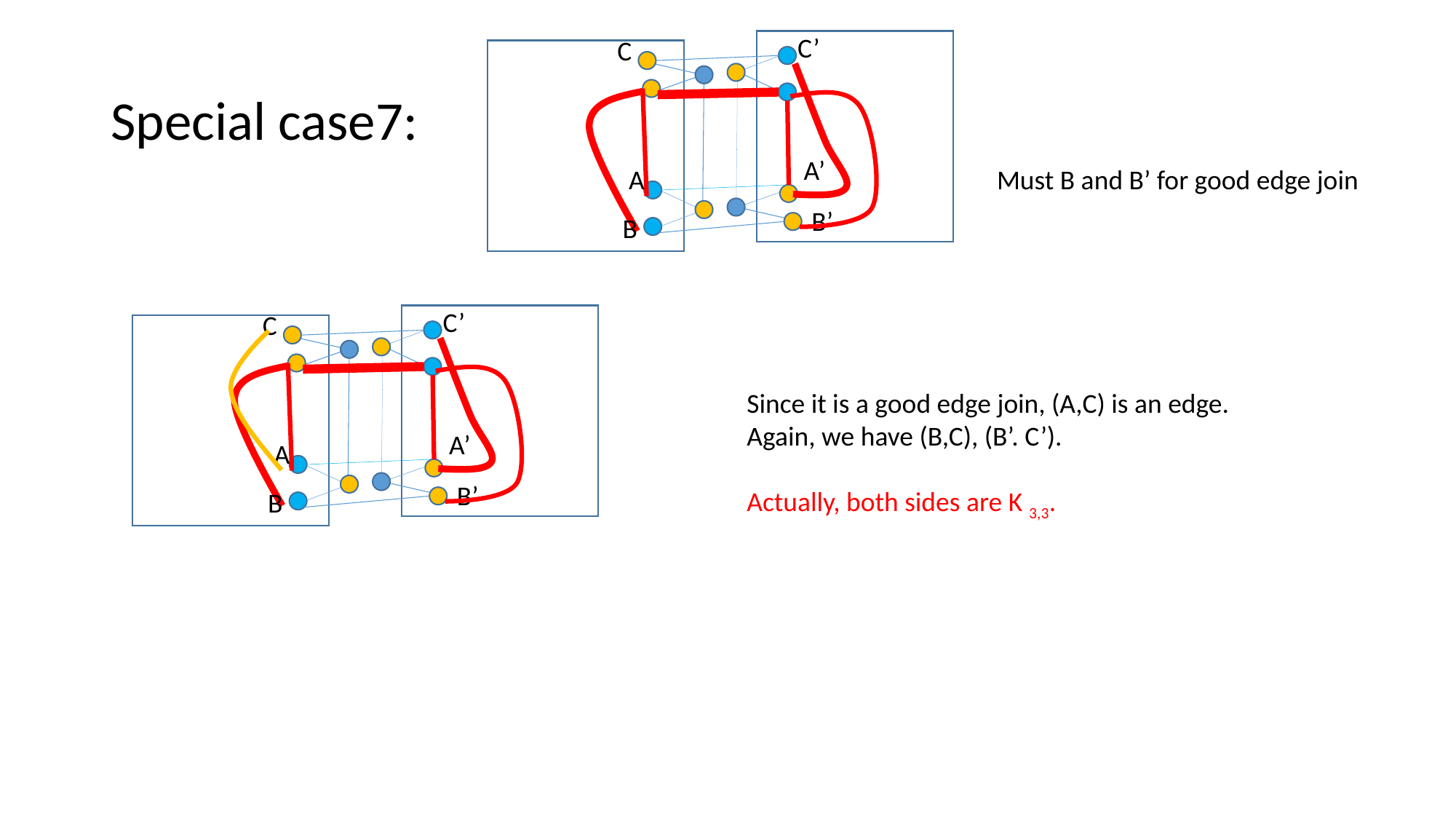

C’
C

A’
A

B’

B

# Special case7:
Must B and B’ for good edge join
C’
C

A’
A

B’

B

Since it is a good edge join, (A,C) is an edge.
Again, we have (B,C), (B’. C’).

Actually, both sides are K 3,3.